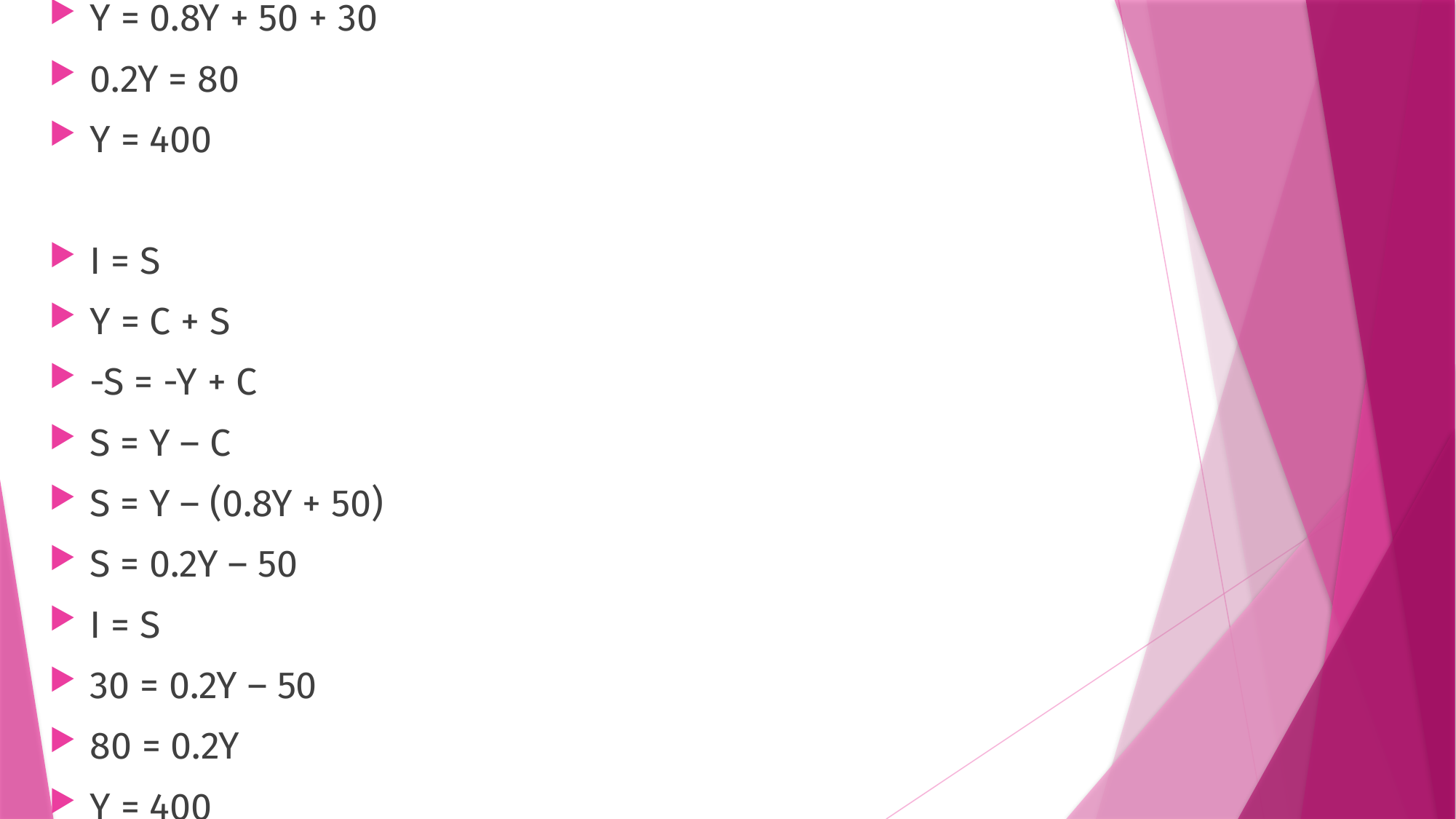

Y = 0.8Y + 50 + 30
0.2Y = 80
Y = 400

I = S
Y = C + S
-S = -Y + C
S = Y – C
S = Y – (0.8Y + 50)
S = 0.2Y – 50
I = S
30 = 0.2Y – 50
80 = 0.2Y
Y = 400